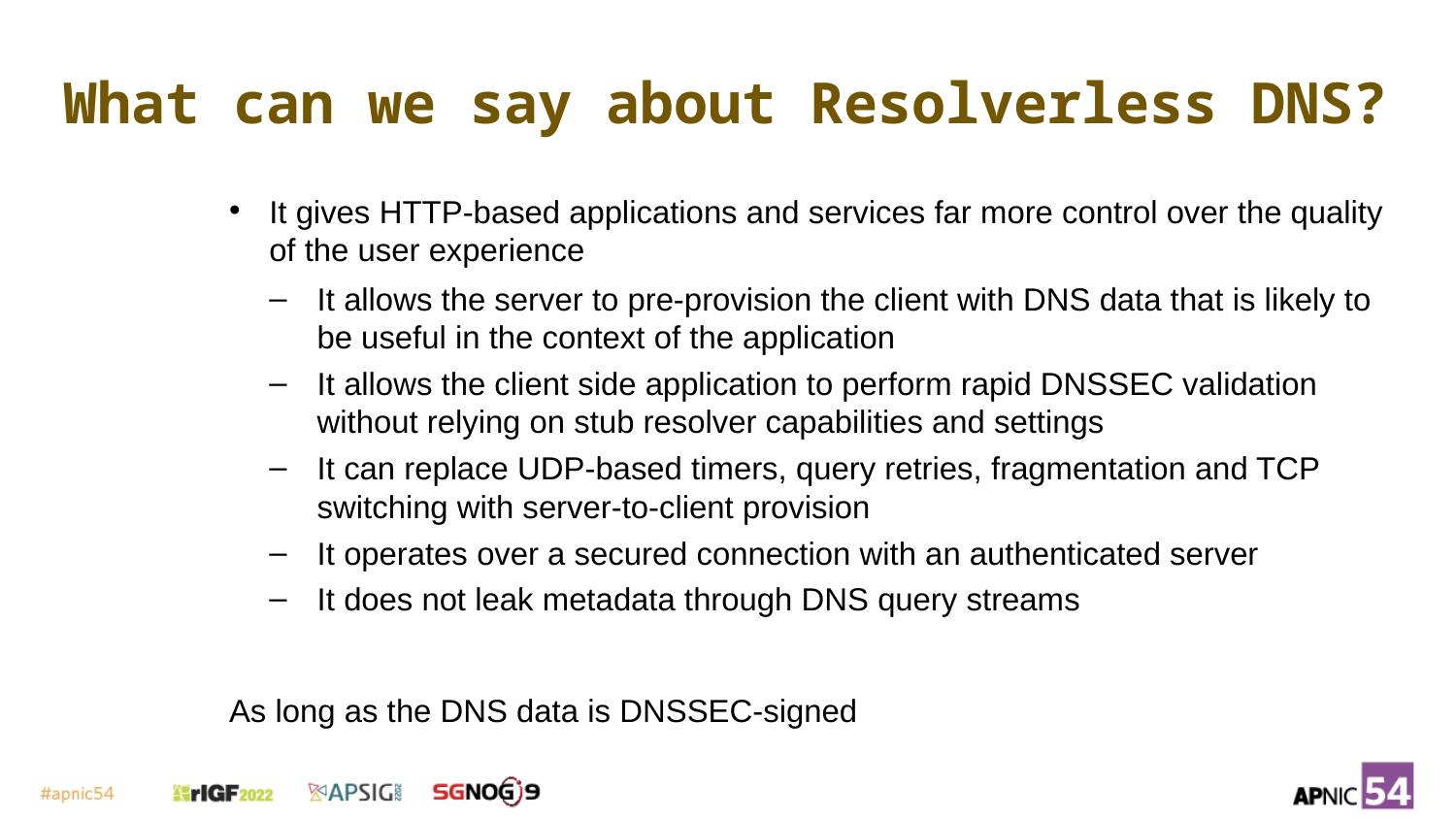

# What can we say about Resolverless DNS?
It gives HTTP-based applications and services far more control over the quality of the user experience
It allows the server to pre-provision the client with DNS data that is likely to be useful in the context of the application
It allows the client side application to perform rapid DNSSEC validation without relying on stub resolver capabilities and settings
It can replace UDP-based timers, query retries, fragmentation and TCP switching with server-to-client provision
It operates over a secured connection with an authenticated server
It does not leak metadata through DNS query streams

As long as the DNS data is DNSSEC-signed